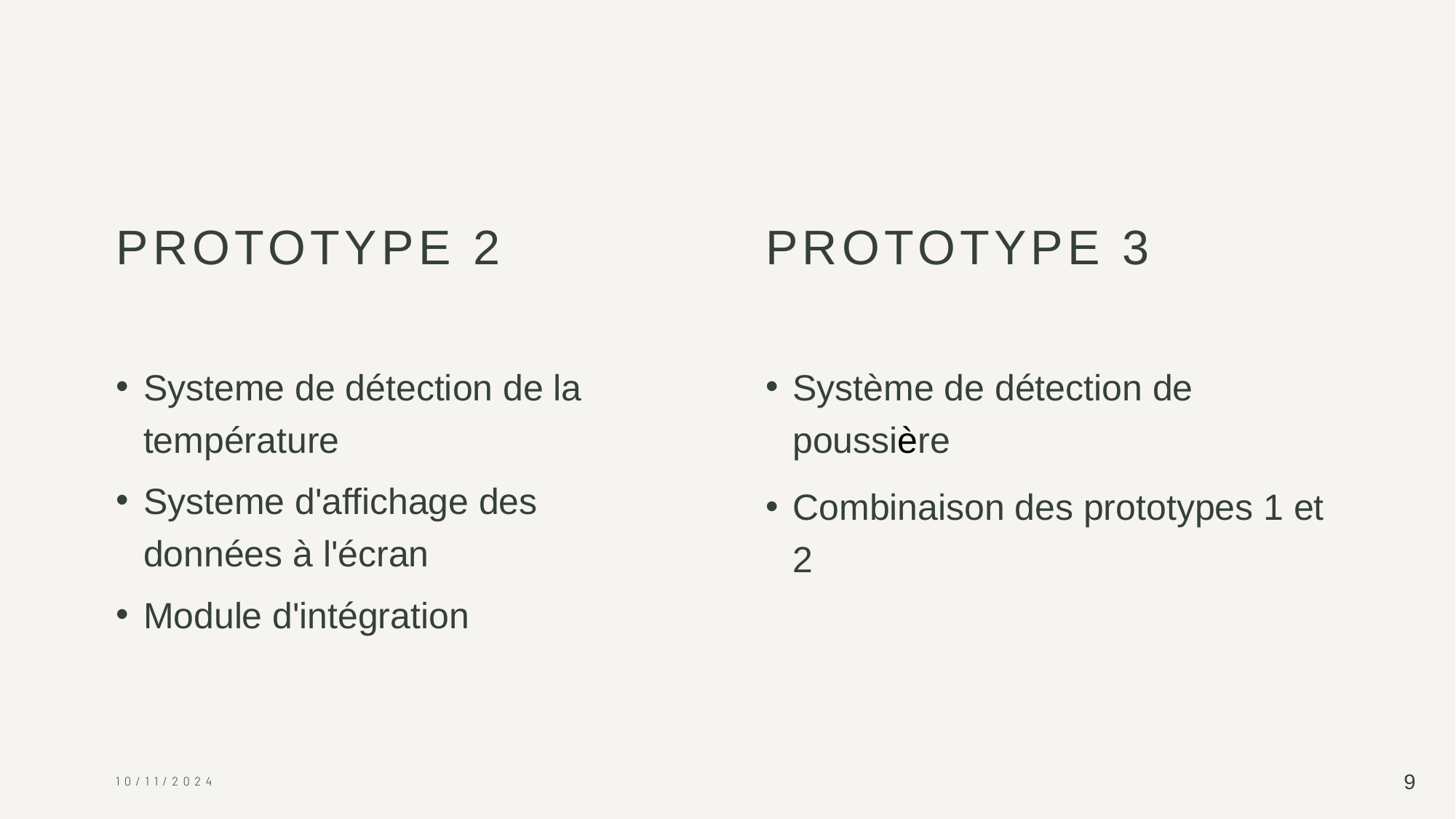

#
Prototype 2
Prototype 3
Systeme de détection de la température
Systeme d'affichage des données à l'écran
Module d'intégration

Système de détection de poussière
Combinaison des prototypes 1 et 2

10/11/2024

9